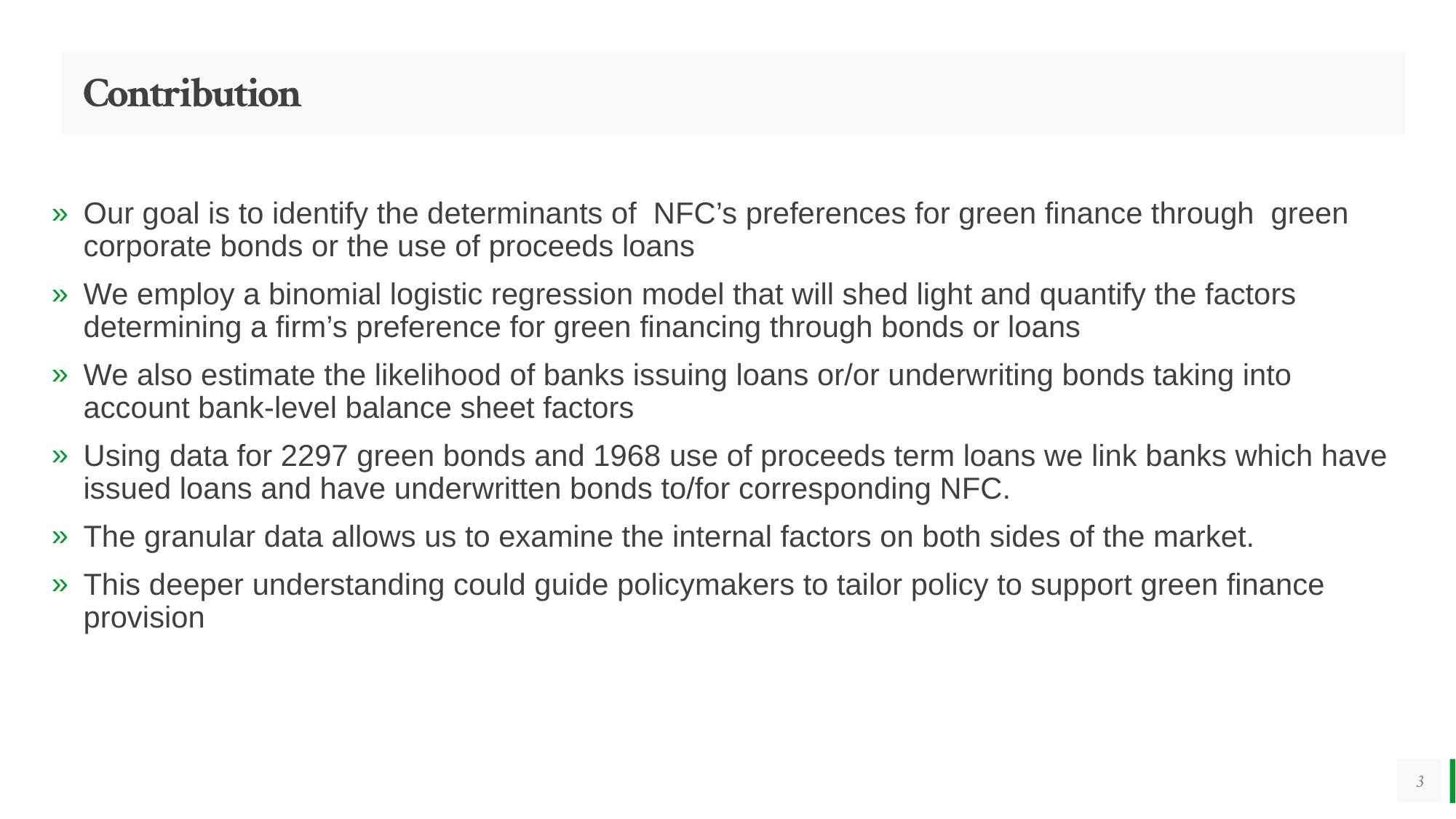

# Contribution
Our goal is to identify the determinants of  NFC’s preferences for green finance through  green corporate bonds or the use of proceeds loans
We employ a binomial logistic regression model that will shed light and quantify the factors determining a firm’s preference for green financing through bonds or loans
We also estimate the likelihood of banks issuing loans or/or underwriting bonds taking into account bank-level balance sheet factors
Using data for 2297 green bonds and 1968 use of proceeds term loans we link banks which have issued loans and have underwritten bonds to/for corresponding NFC.
The granular data allows us to examine the internal factors on both sides of the market.
This deeper understanding could guide policymakers to tailor policy to support green finance provision

3